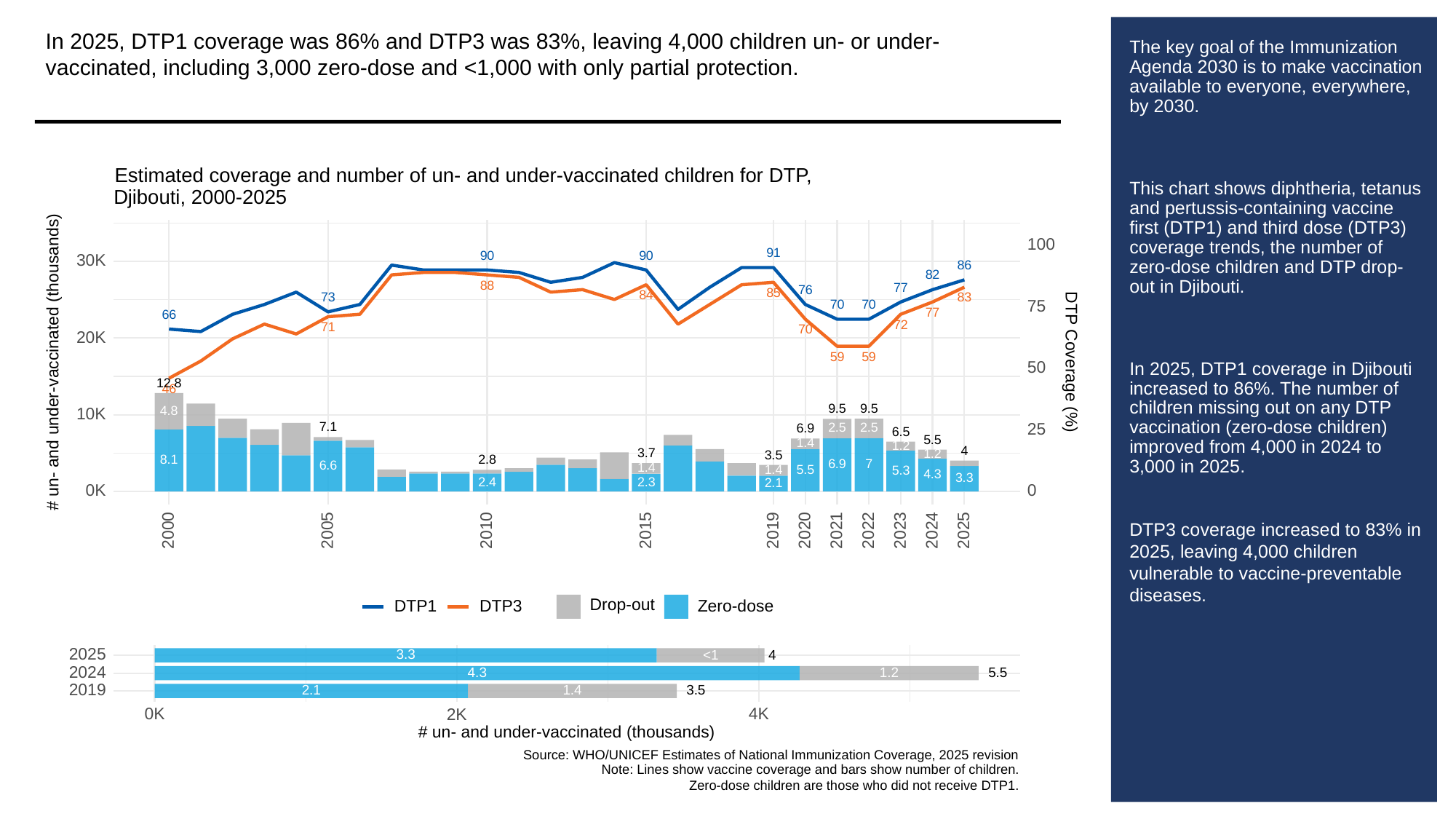

In 2025, DTP1 coverage was 86% and DTP3 was 83%, leaving 4,000 children un- or under-vaccinated, including 3,000 zero-dose and <1,000 with only partial protection.
# The key goal of the Immunization Agenda 2030 is to make vaccination available to everyone, everywhere, by 2030.

This chart shows diphtheria, tetanus and pertussis-containing vaccine first (DTP1) and third dose (DTP3) coverage trends, the number of zero-dose children and DTP drop-out in Djibouti.

In 2025, DTP1 coverage in Djibouti increased to 86%. The number of children missing out on any DTP vaccination (zero-dose children) improved from 4,000 in 2024 to 3,000 in 2025.

DTP3 coverage increased to 83% in 2025, leaving 4,000 children vulnerable to vaccine-preventable diseases.

Estimated coverage and number of un- and under-vaccinated children for DTP,
Djibouti, 2000-2025

100
91
90
90
30K
86

82

88
77
76
85
84
73
83

70
70
75
77
66
72
71
70
20K

59
59
# un- and under-vaccinated (thousands)
DTP Coverage (%)
50

12.8
46

9.5
9.5
4.8
10K

7.1
2.5
2.5
25
6.9

6.5

5.5

1.4

1.2

4

3.7

1.2

3.5

8.1
2.8

6.9
7

6.6

1.4

5.5
1.4

5.3

4.3

3.3

2.3
2.4
2.1

0K
0

2023
2000
2005
2010
2015
2019
2020
2021
2022
2024
2025

Drop-out
DTP3
Zero-dose
DTP1

2025
3.3
<1
4

2024
4.3
1.2
5.5

2019
3.5
2.1
1.4

0K
2K
4K
# un- and under-vaccinated (thousands)
Source: WHO/UNICEF Estimates of National Immunization Coverage, 2025 revision
Note: Lines show vaccine coverage and bars show number of children.
Zero-dose children are those who did not receive DTP1.